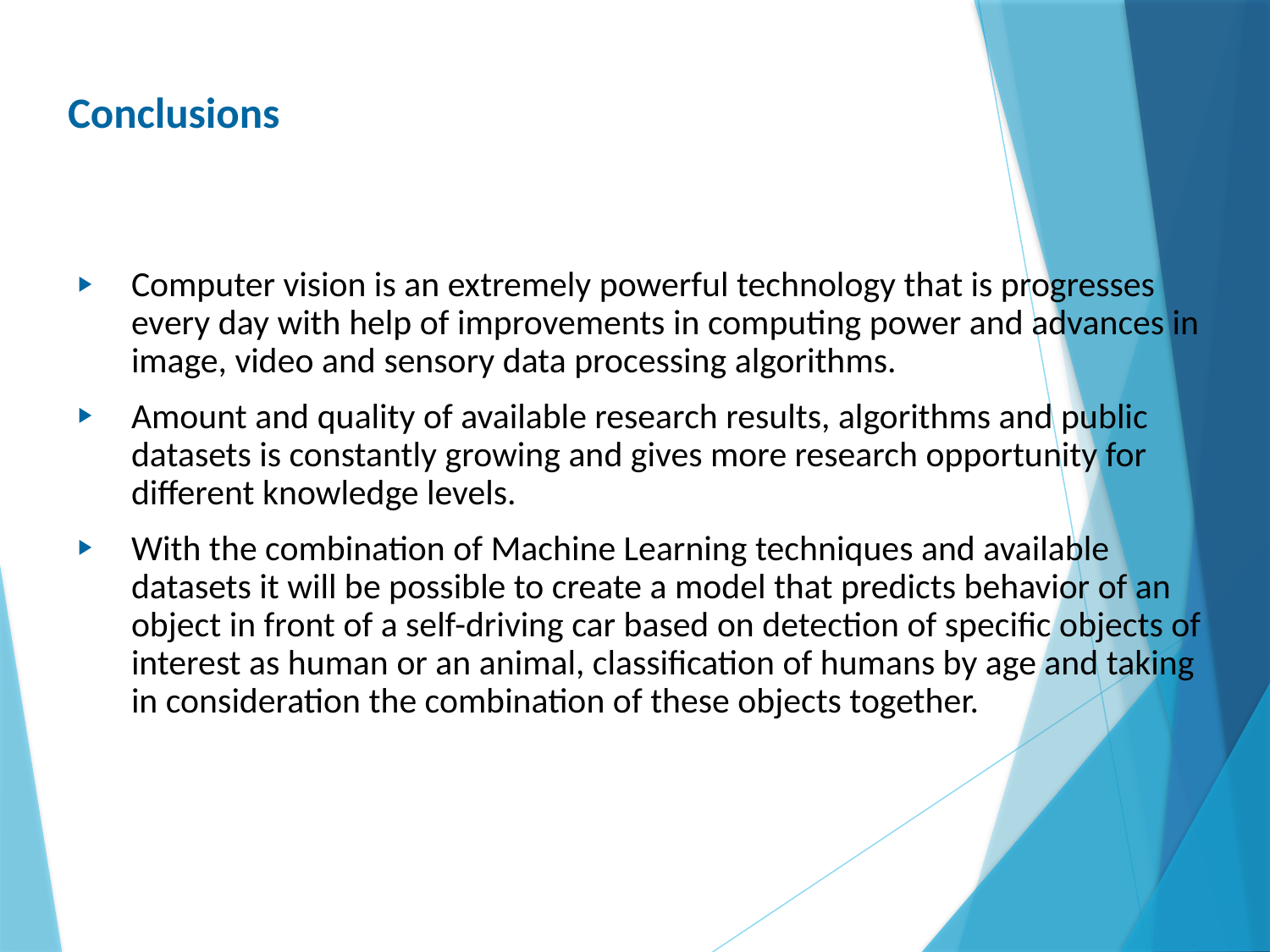

# Conclusions
Computer vision is an extremely powerful technology that is progresses every day with help of improvements in computing power and advances in image, video and sensory data processing algorithms.
Amount and quality of available research results, algorithms and public datasets is constantly growing and gives more research opportunity for different knowledge levels.
With the combination of Machine Learning techniques and available datasets it will be possible to create a model that predicts behavior of an object in front of a self-driving car based on detection of specific objects of interest as human or an animal, classification of humans by age and taking in consideration the combination of these objects together.